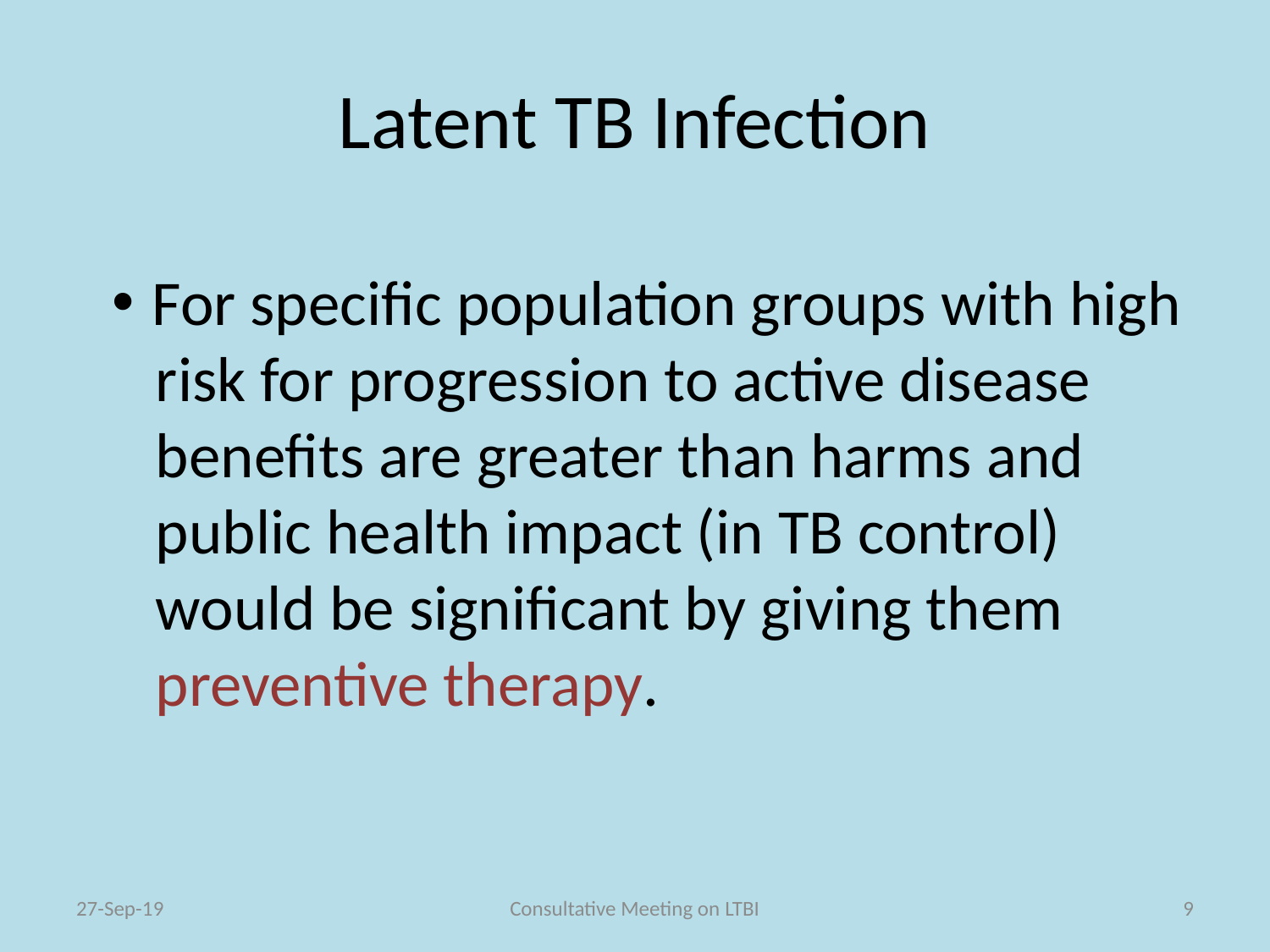

# Latent TB Infection
For specific population groups with high
   risk for progression to active disease
   benefits are greater than harms and
   public health impact (in TB control)
   would be significant by giving them
   preventive therapy.
27-Sep-19
Consultative Meeting on LTBI
9